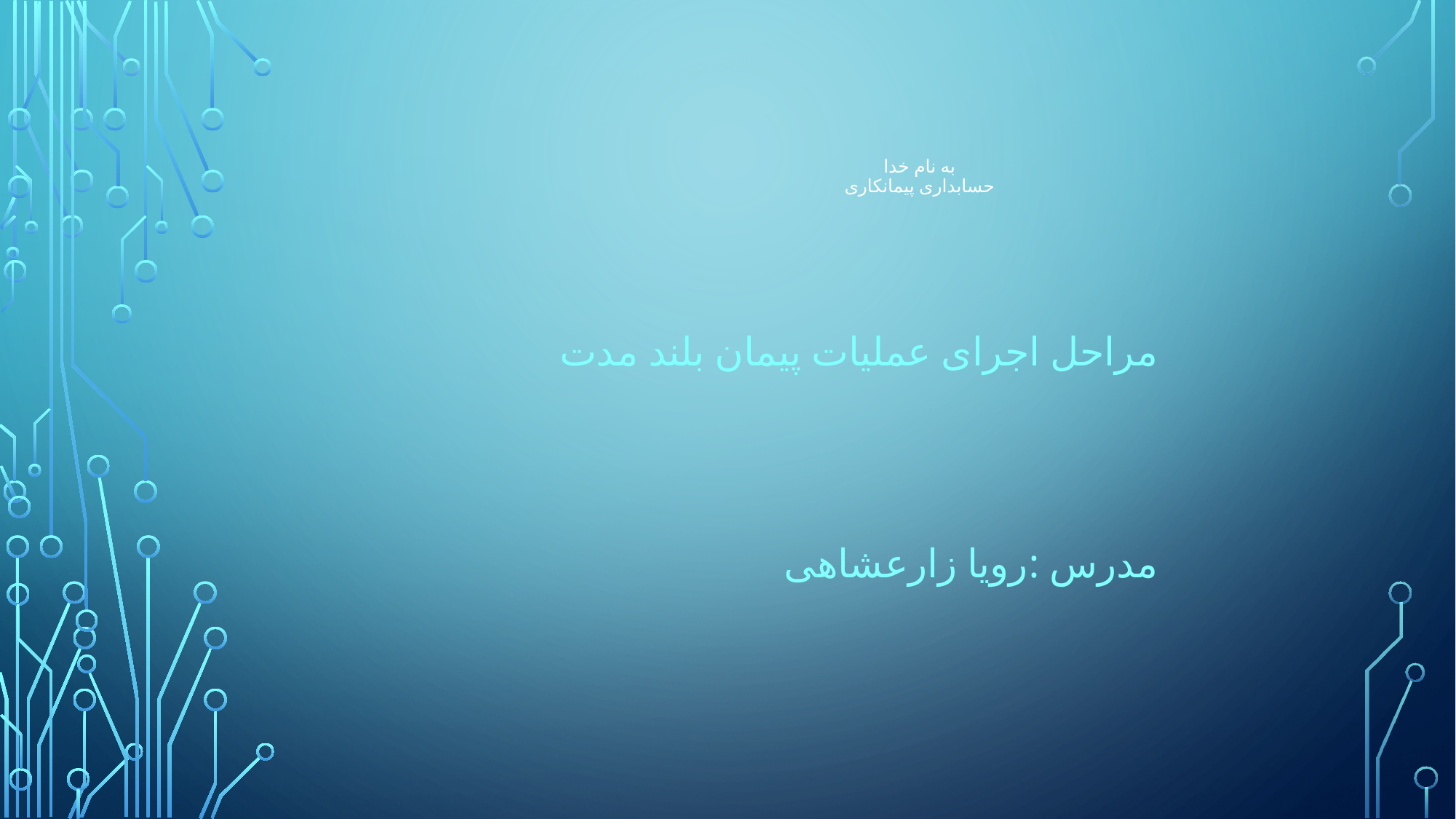

# به نام خدا حسابداری پیمانکاری
مراحل اجرای عملیات پیمان بلند مدت

مدرس :رویا زارعشاهی